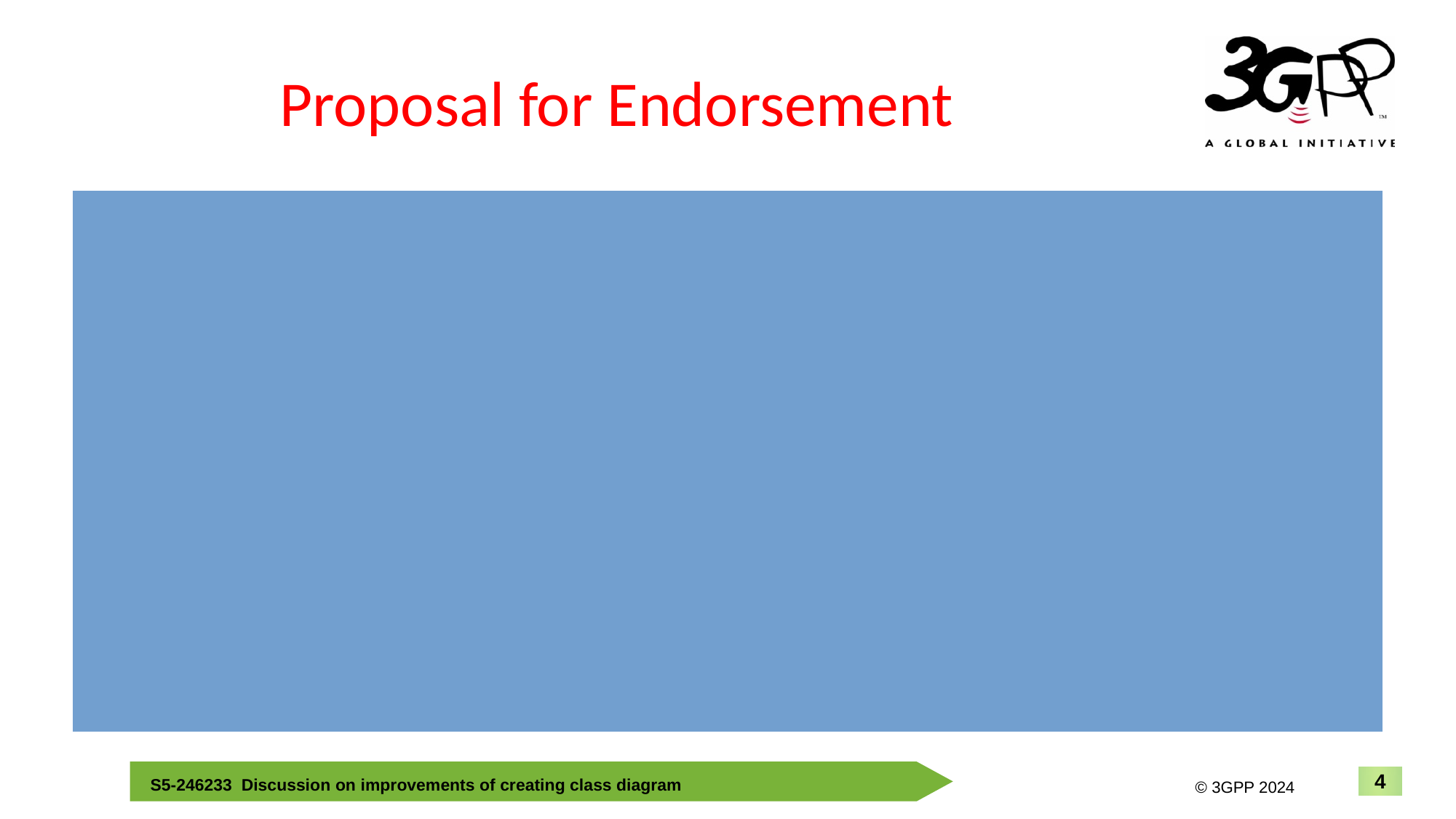

# Proposal for Endorsement
Endorse the “Proposal for improvement recommendations” as way forward for creating class diagrams